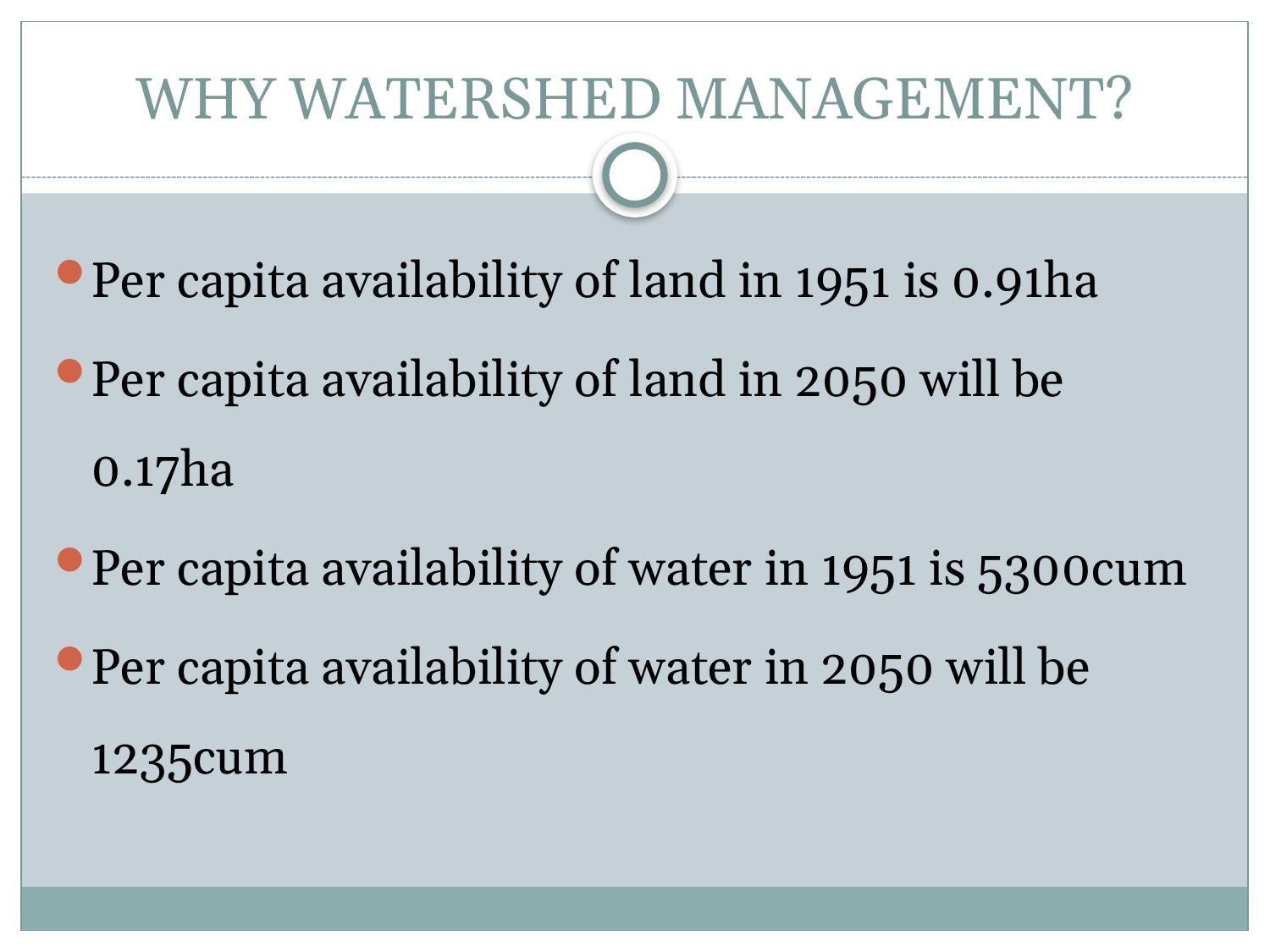

# WHY WATERSHED MANAGEMENT?
Per capita availability of land in 1951 is 0.91ha
Per capita availability of land in 2050 will be  0.17ha
Per capita availability of water in 1951 is 5300cum
Per capita availability of water in 2050 will be 1235cum